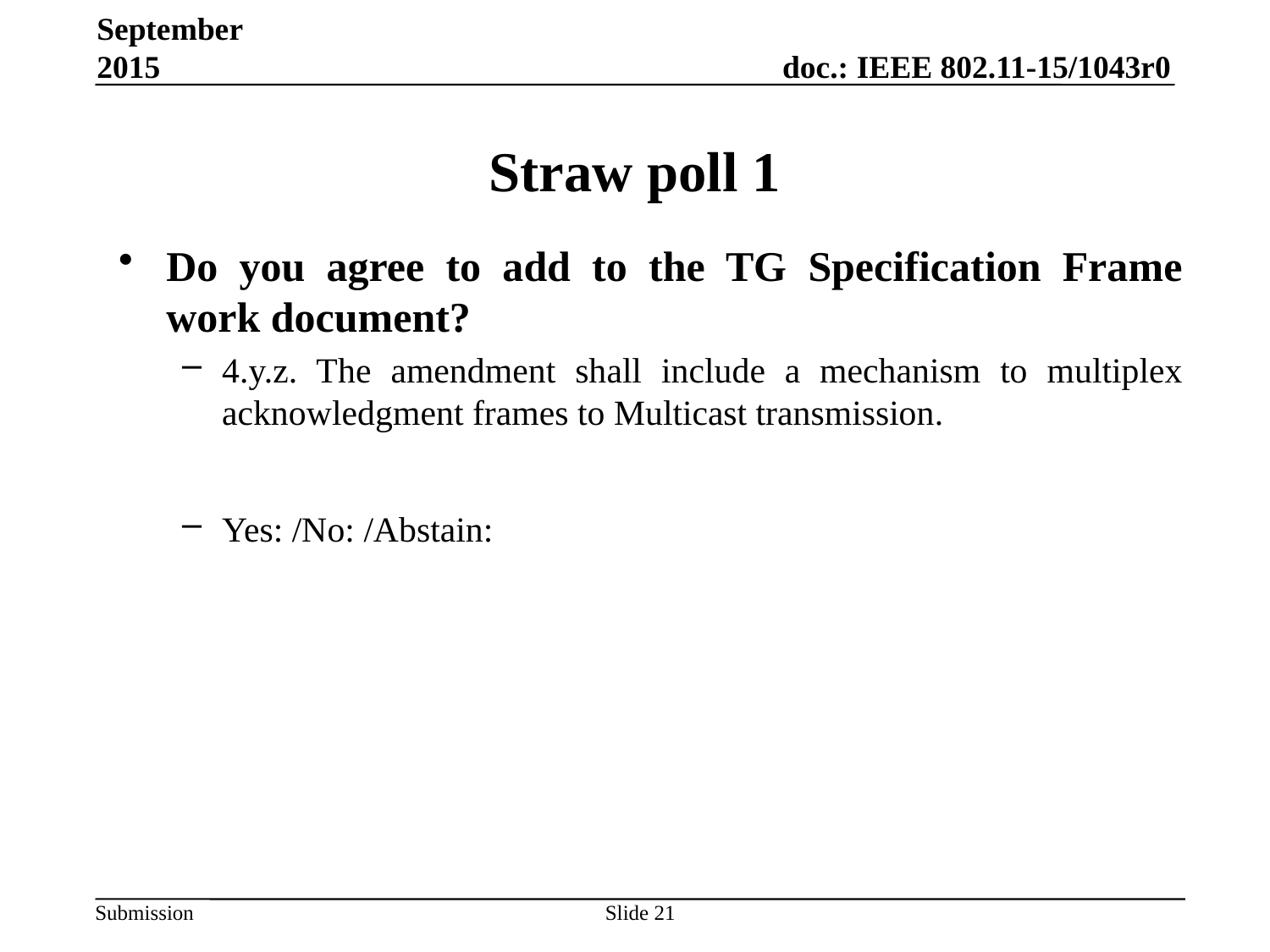

September 2015
# Straw poll 1
Do you agree to add to the TG Specification Frame work document?
4.y.z. The amendment shall include a mechanism to multiplex acknowledgment frames to Multicast transmission.

Yes: /No: /Abstain:
Slide 21
Yusuke Tanaka, Sony Corporation